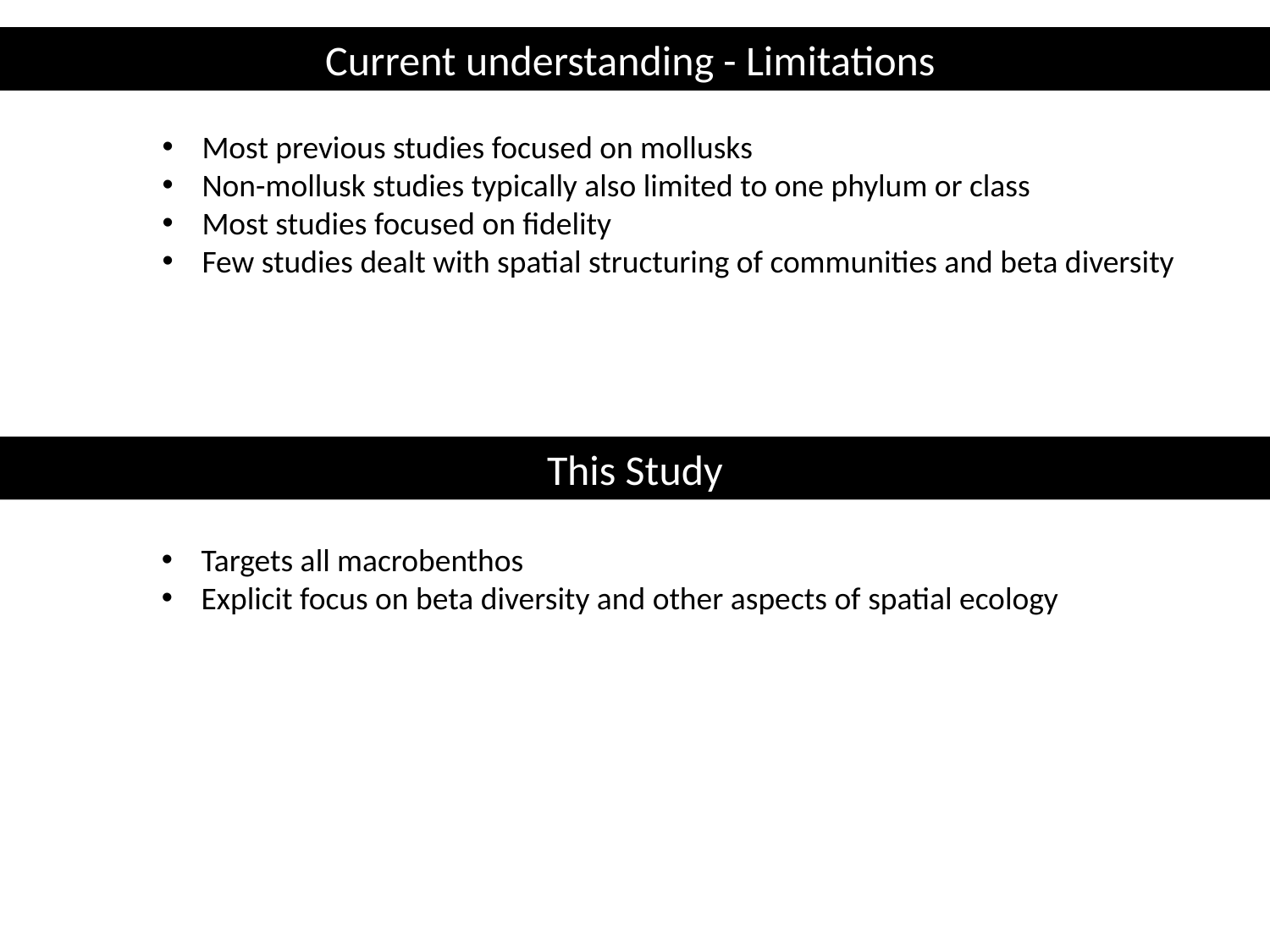

Current understanding - Limitations
Most previous studies focused on mollusks
Non-mollusk studies typically also limited to one phylum or class
Most studies focused on fidelity
Few studies dealt with spatial structuring of communities and beta diversity
This Study
Targets all macrobenthos
Explicit focus on beta diversity and other aspects of spatial ecology